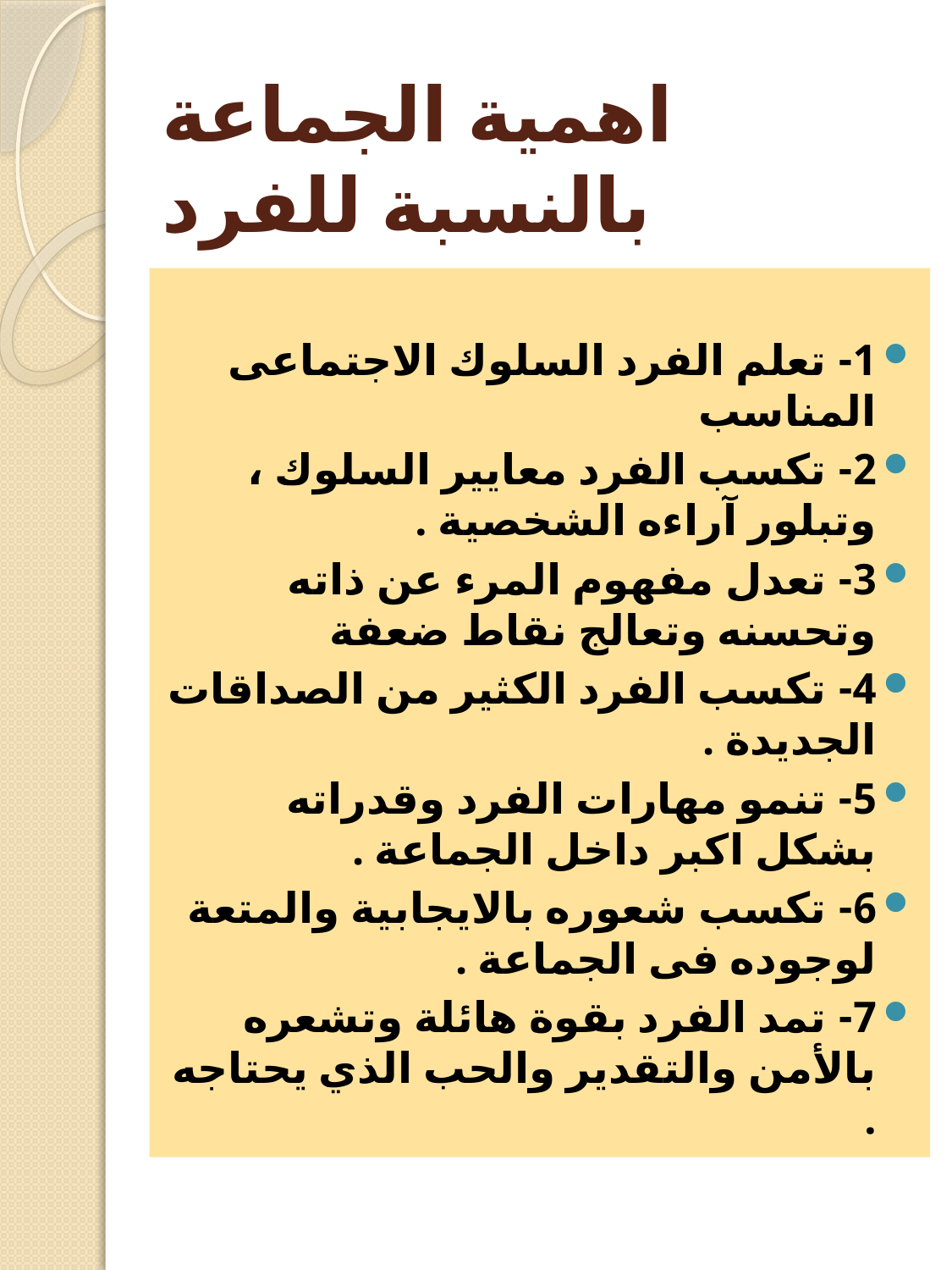

# اهمية الجماعة بالنسبة للفرد

1- تعلم الفرد السلوك الاجتماعى المناسب
2- تكسب الفرد معايير السلوك ، وتبلور آراءه الشخصية .
3- تعدل مفهوم المرء عن ذاته وتحسنه وتعالج نقاط ضعفة
4- تكسب الفرد الكثير من الصداقات الجديدة .
5- تنمو مهارات الفرد وقدراته بشكل اكبر داخل الجماعة .
6- تكسب شعوره بالايجابية والمتعة لوجوده فى الجماعة .
7- تمد الفرد بقوة هائلة وتشعره بالأمن والتقدير والحب الذي يحتاجه .